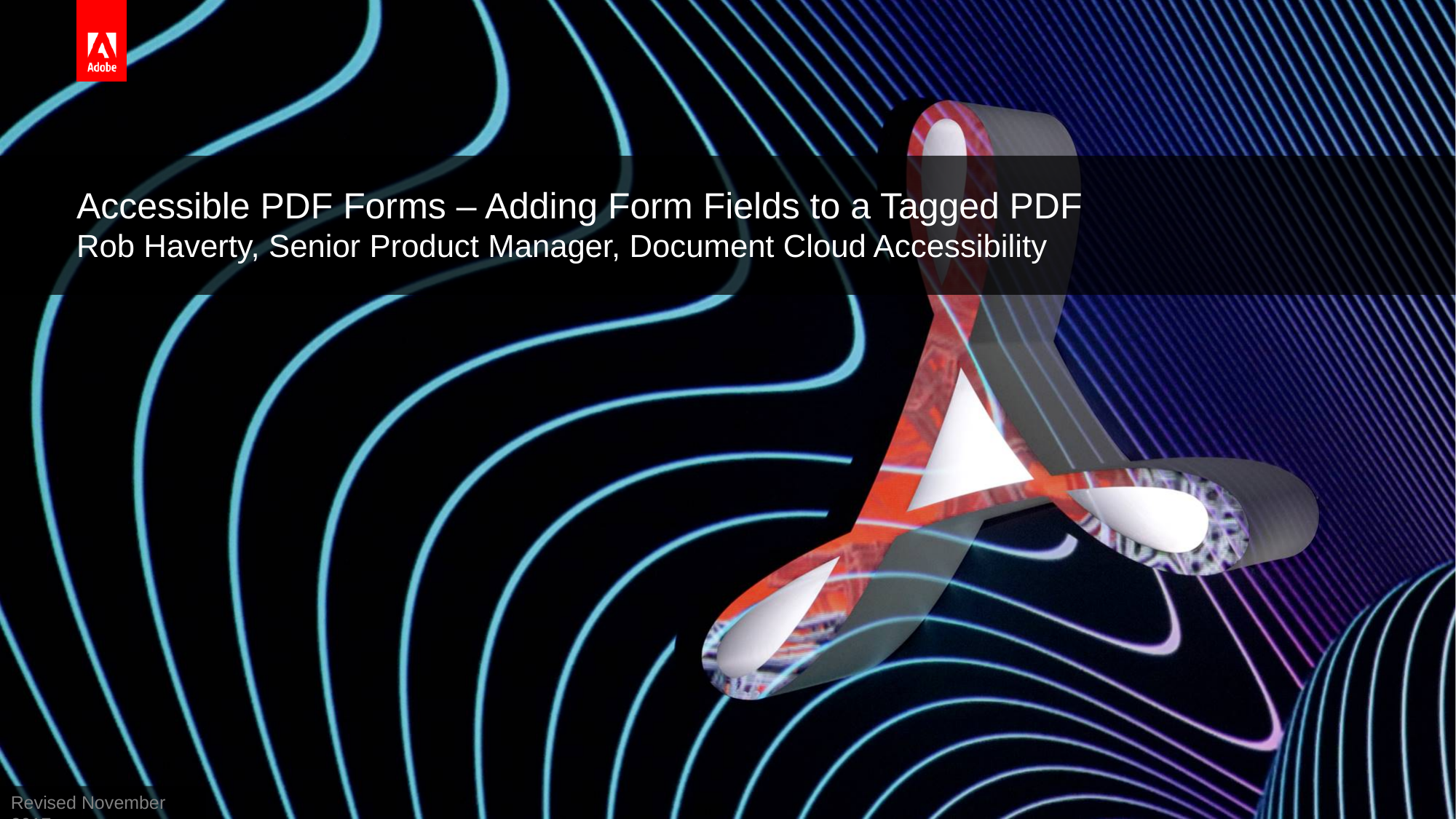

# Accessible PDF Forms – Adding Form Fields to a Tagged PDF
Rob Haverty, Senior Product Manager, Document Cloud Accessibility
Revised November 2017